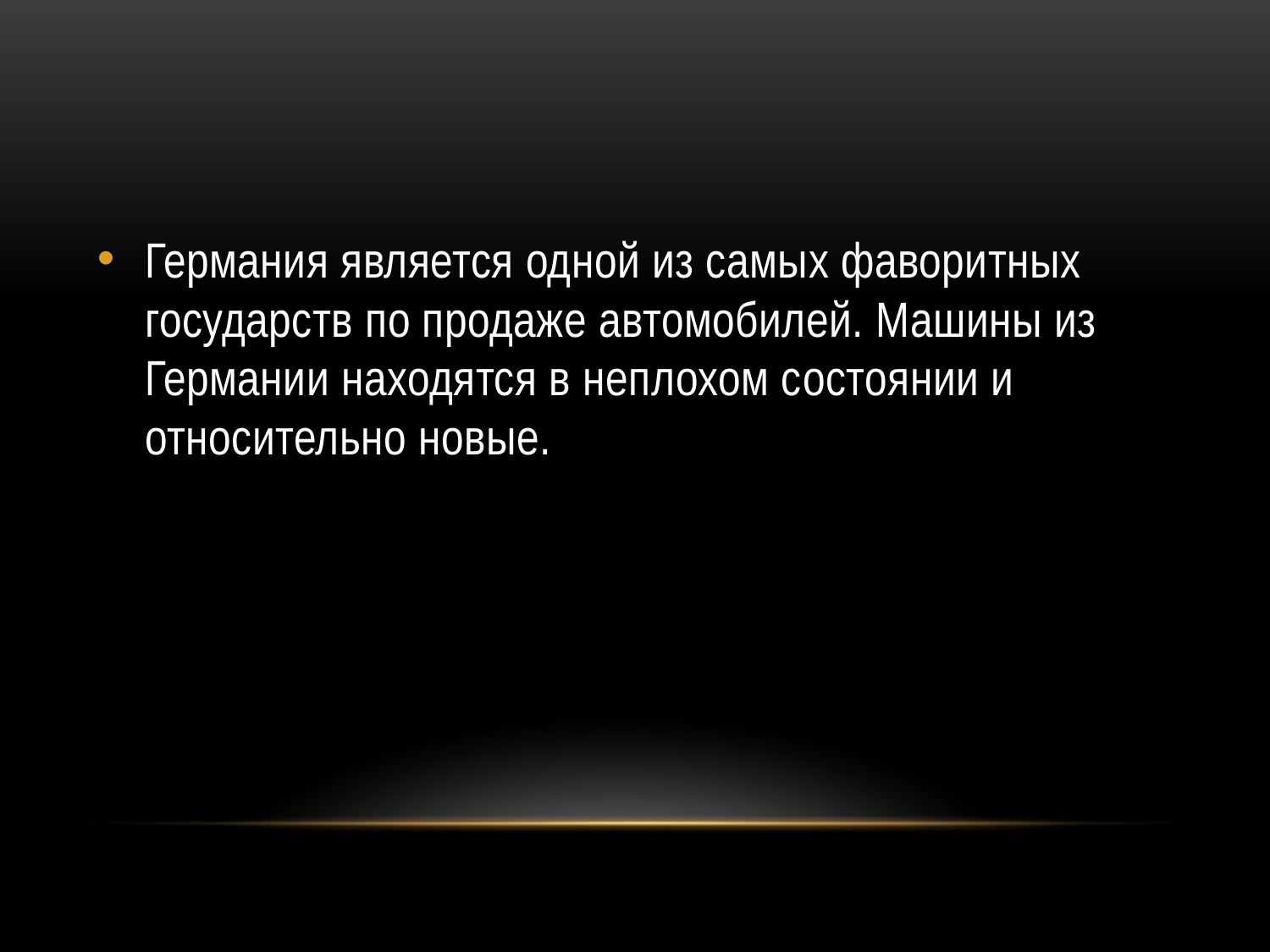

#
Германия является одной из самых фаворитных государств по продаже автомобилей. Машины из Германии находятся в неплохом состоянии и относительно новые.